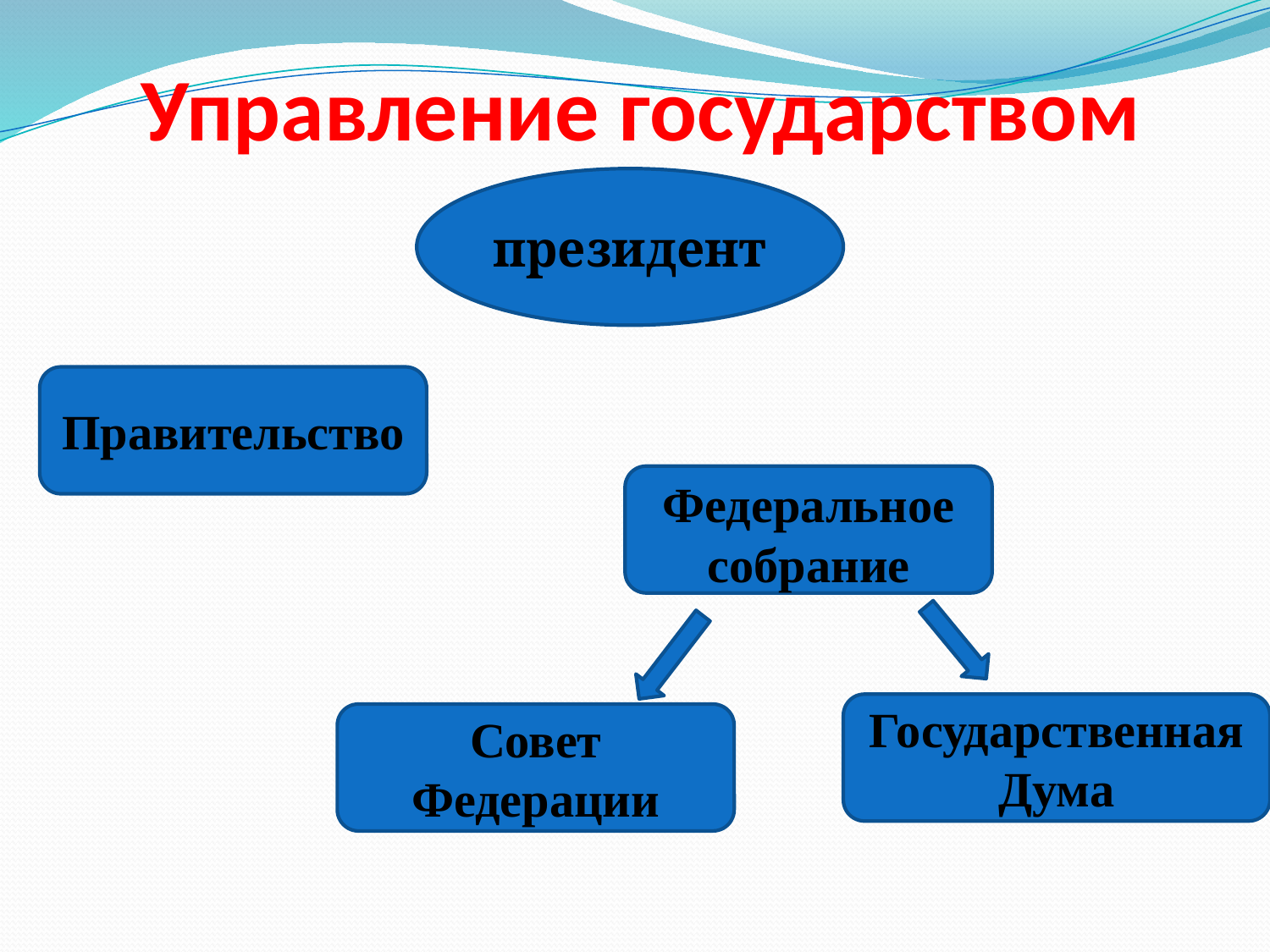

# Управление государством
президент
Правительство
Федеральное собрание

Государственная Дума
Совет Федерации